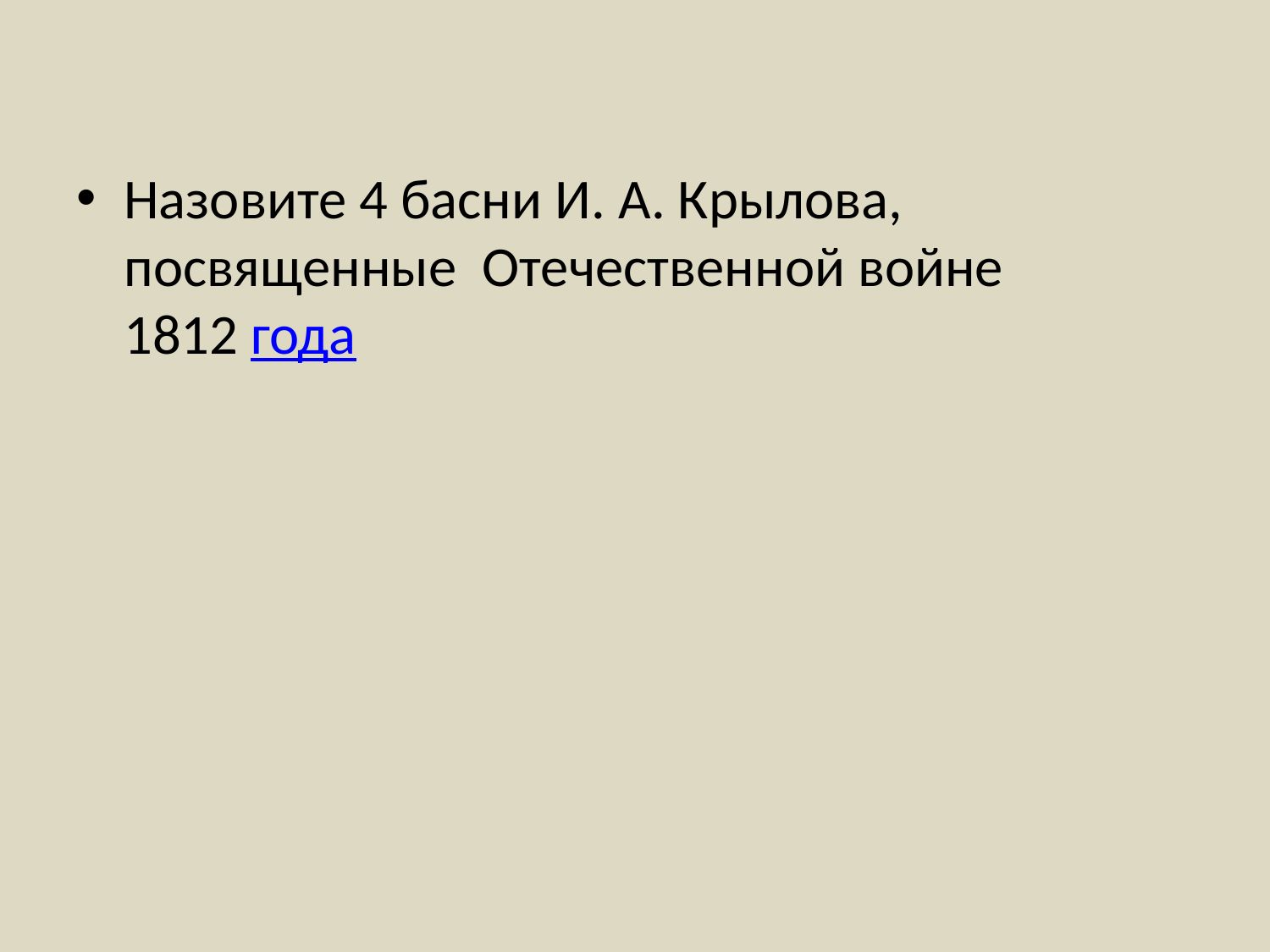

Назовите 4 басни И. А. Крылова, посвященные  Отечественной войне 1812 года